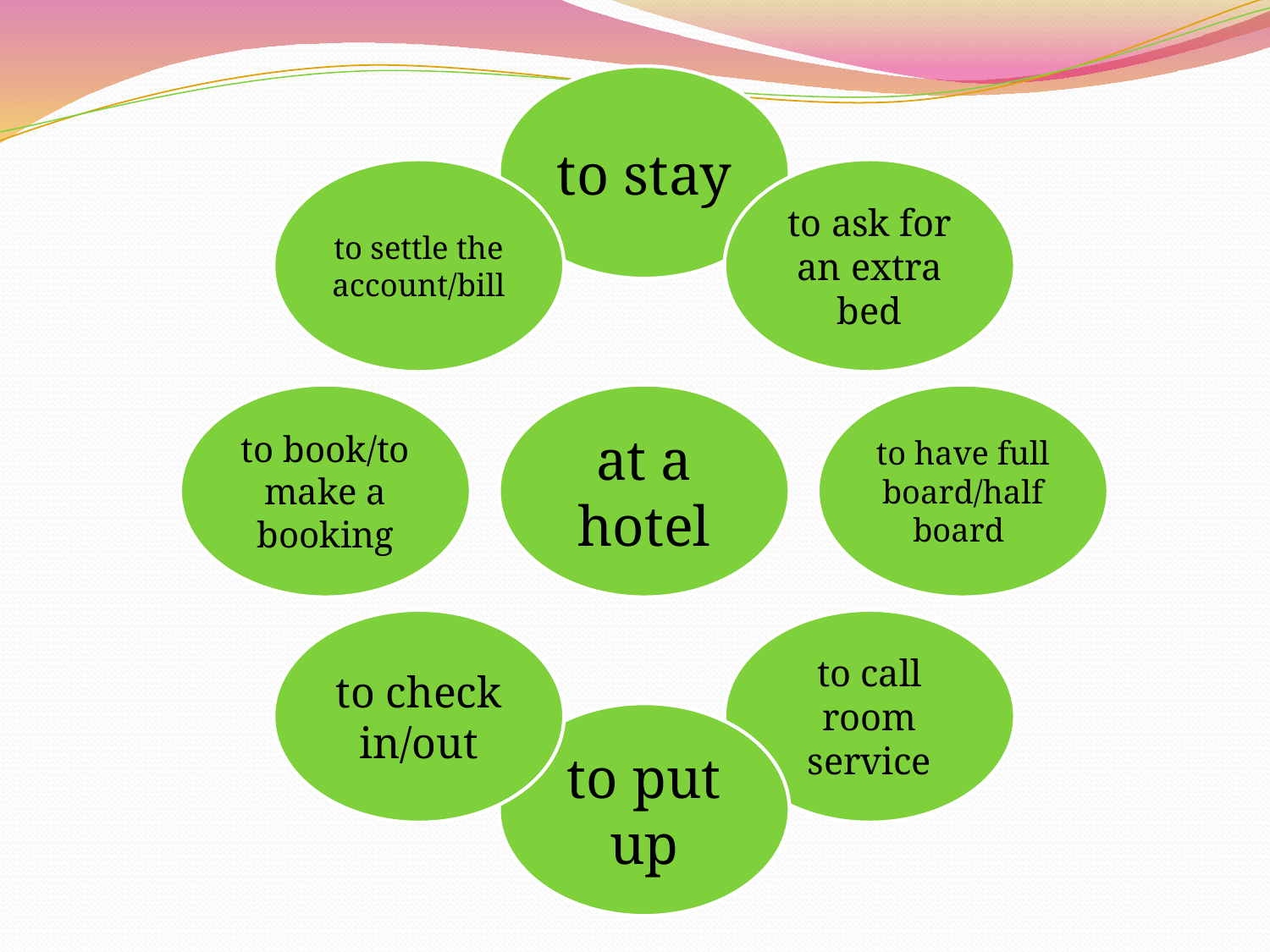

at a hotel
to put up
to check in/out
to stay
to book/to make a booking
to settle the account/bill
to ask for an extra bed
to have full board/half board
to call room service
#